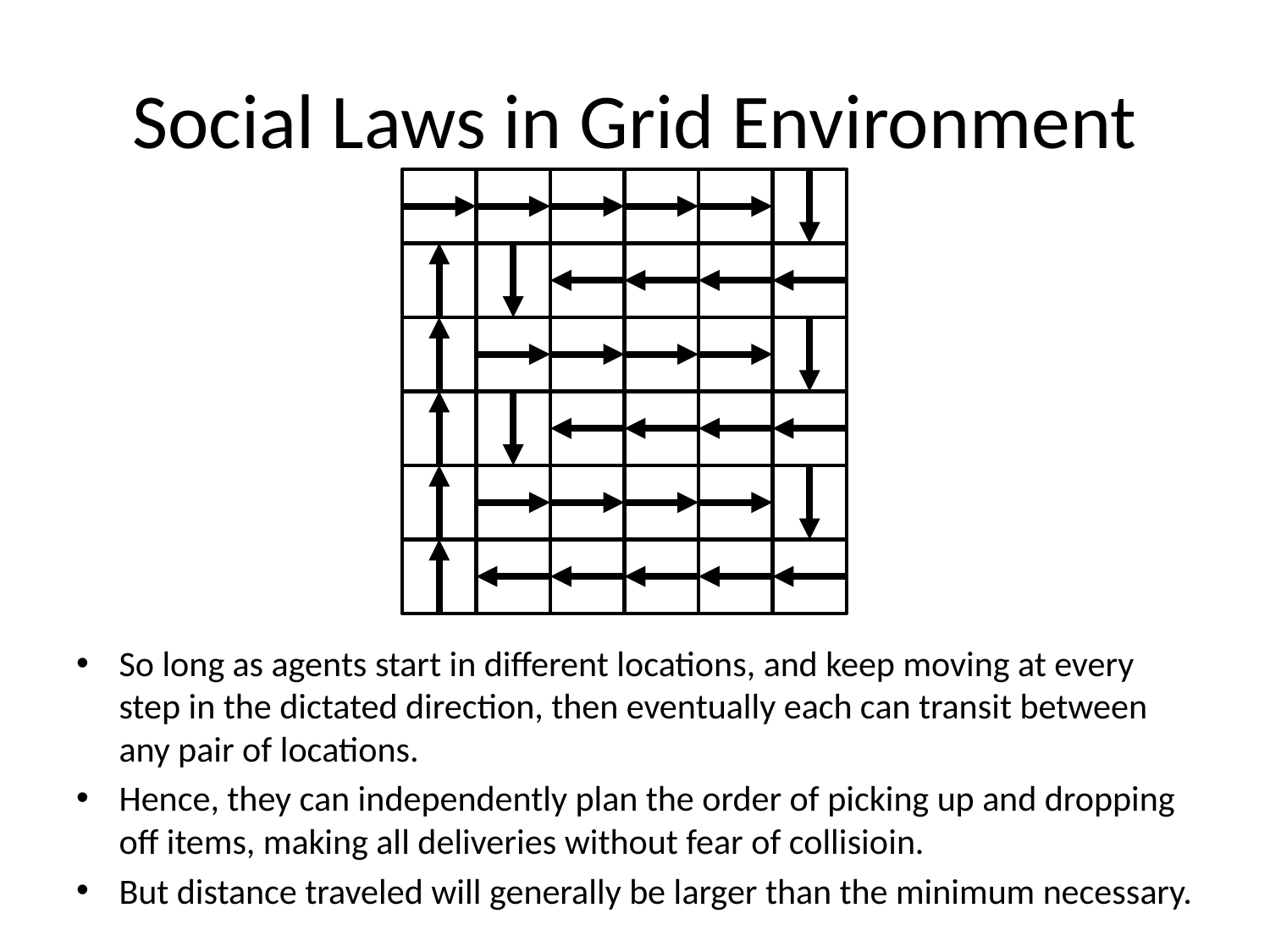

# Social Laws in Grid Environment

So long as agents start in different locations, and keep moving at every step in the dictated direction, then eventually each can transit between any pair of locations.
Hence, they can independently plan the order of picking up and dropping off items, making all deliveries without fear of collisioin.
But distance traveled will generally be larger than the minimum necessary.